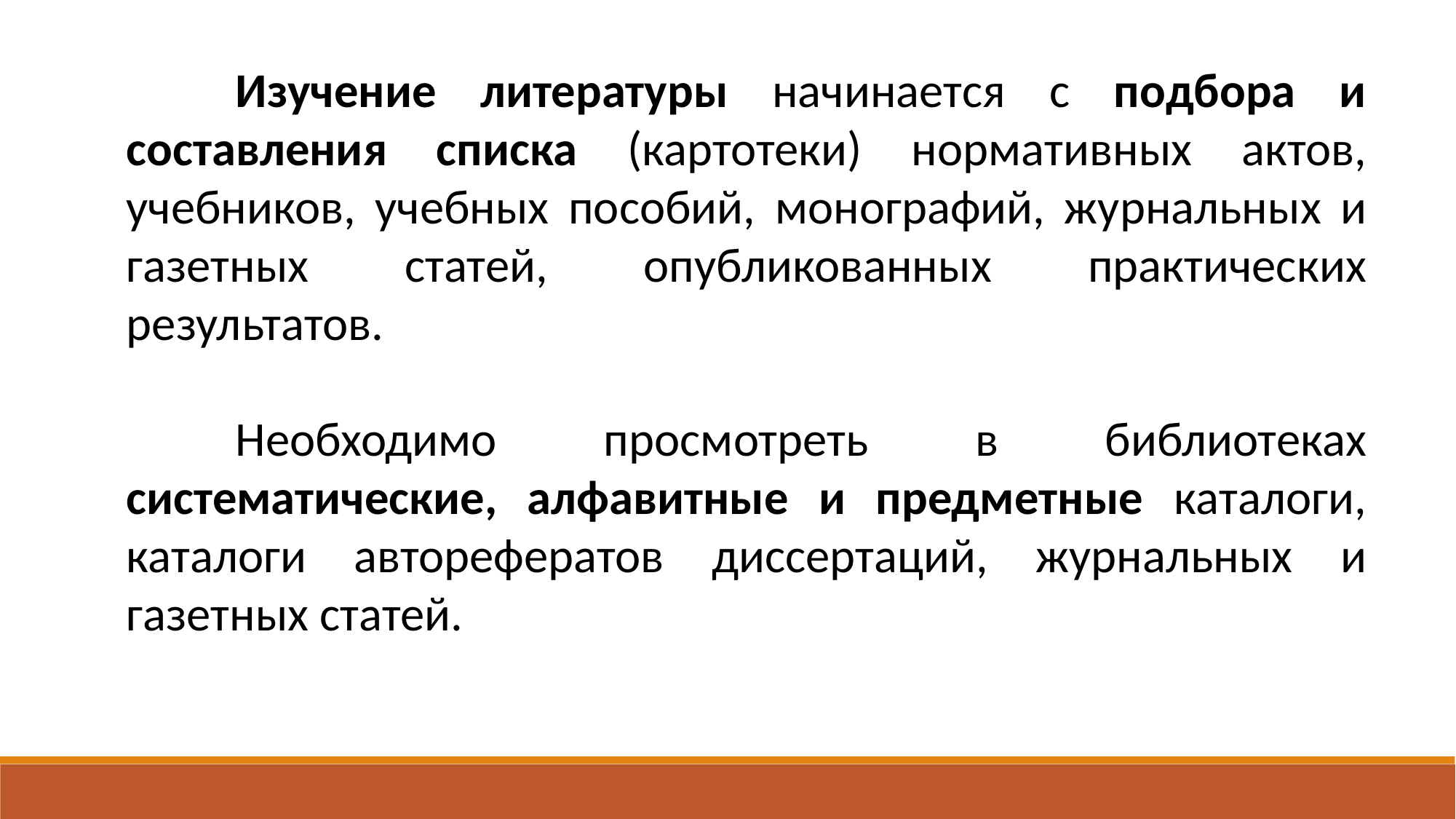

Изучение литературы начинается с подбора и составления списка (картотеки) нормативных актов, учебников, учебных пособий, монографий, журнальных и газетных статей, опубликованных практических результатов.

	Необходимо просмотреть в библиотеках систематические, алфавитные и предметные каталоги, каталоги авторефератов диссертаций, журнальных и газетных статей.